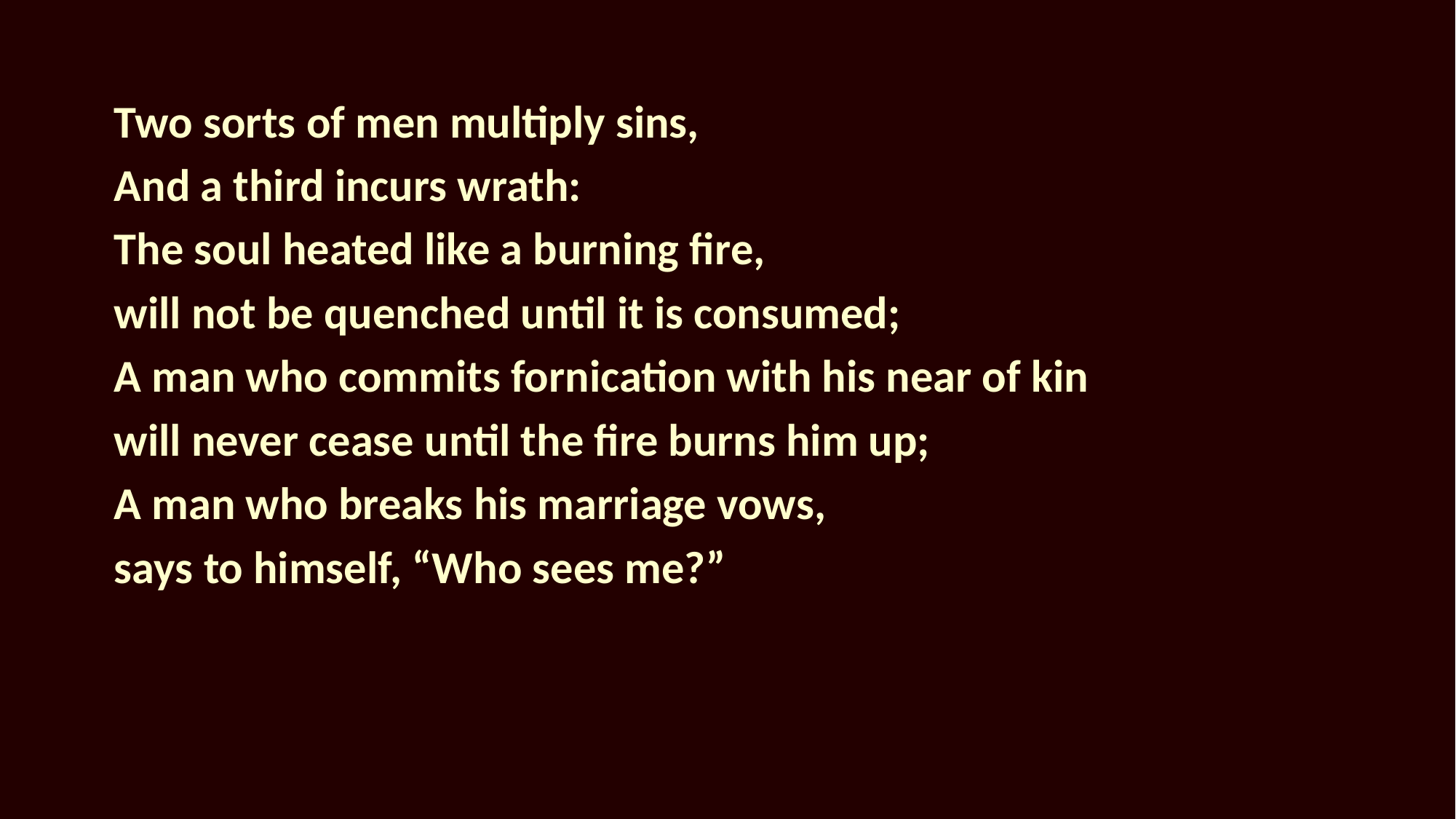

Two sorts of men multiply sins,
And a third incurs wrath:
The soul heated like a burning fire,
will not be quenched until it is consumed;
A man who commits fornication with his near of kin
will never cease until the fire burns him up;
A man who breaks his marriage vows,
says to himself, “Who sees me?”